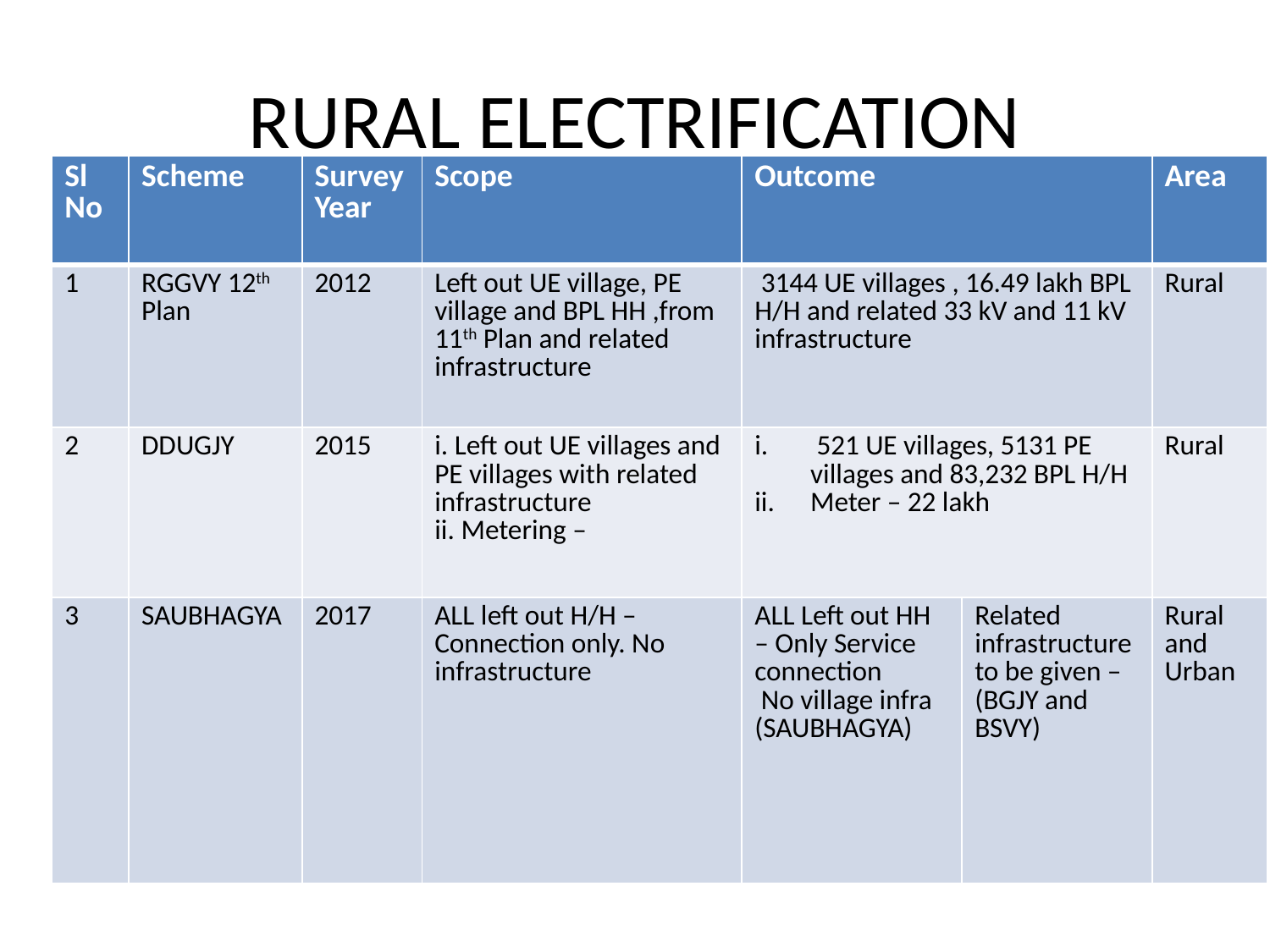

# RURAL ELECTRIFICATION
| Sl No | Scheme | Survey Year | Scope | Outcome |  | Area |
| --- | --- | --- | --- | --- | --- | --- |
| 1 | RGGVY 12th Plan | 2012 | Left out UE village, PE village and BPL HH ,from 11th Plan and related infrastructure | 3144 UE villages , 16.49 lakh BPL H/H and related 33 kV and 11 kV infrastructure |  | Rural |
| 2 | DDUGJY | 2015 | i. Left out UE villages and PE villages with related infrastructure ii. Metering – | 521 UE villages, 5131 PE villages and 83,232 BPL H/H Meter – 22 lakh |  | Rural |
| 3 | SAUBHAGYA | 2017 | ALL left out H/H – Connection only. No infrastructure | ALL Left out HH – Only Service connection No village infra (SAUBHAGYA) | Related infrastructure to be given – (BGJY and BSVY) | Rural and Urban |